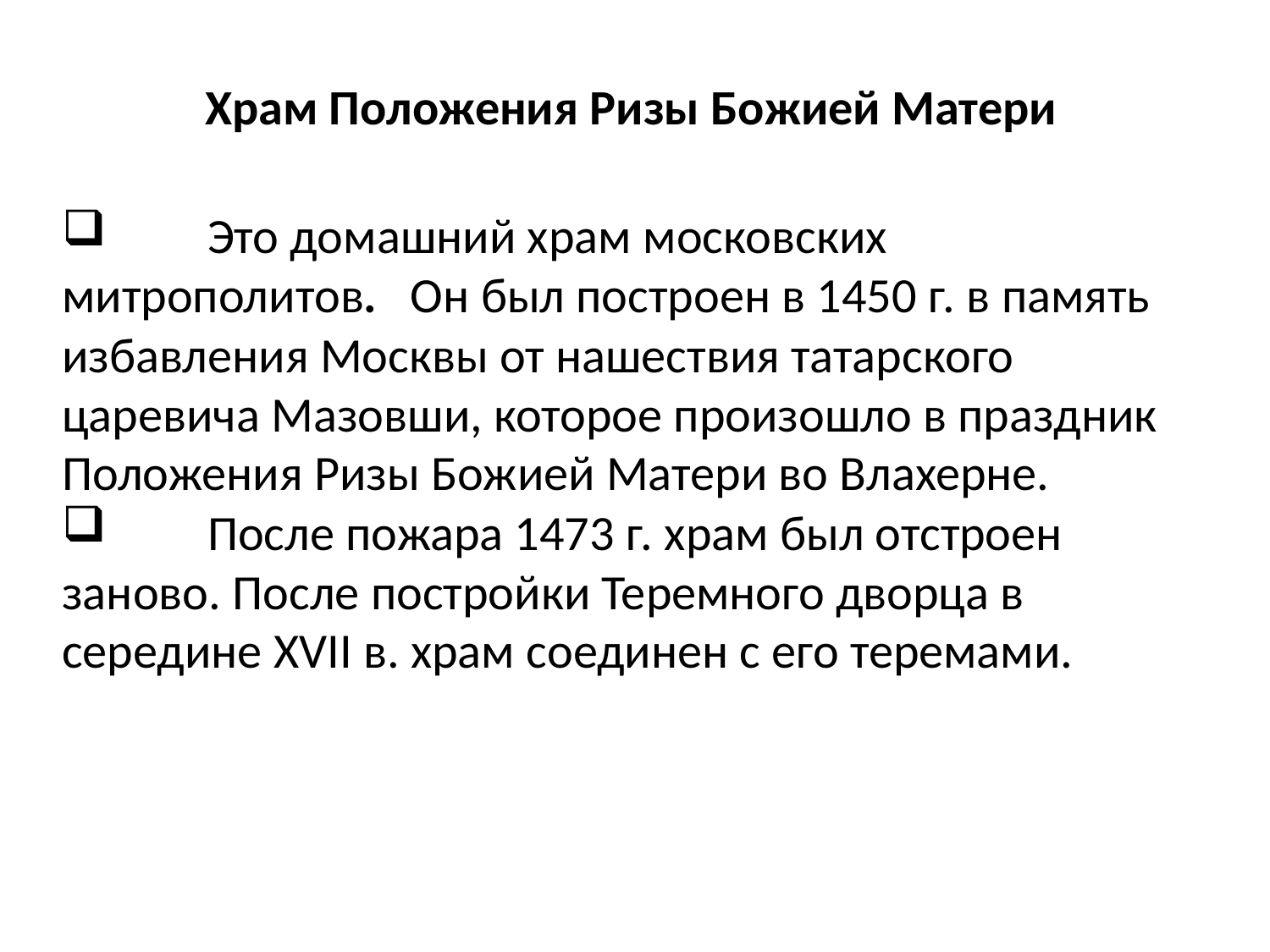

Храм Положения Ризы Божией Матери
         Это домашний храм московских митрополитов.   Он был построен в 1450 г. в память избавления Москвы от нашествия татарского царевича Мазовши, которое произошло в праздник Положения Ризы Божией Матери во Влахерне.
         После пожара 1473 г. храм был отстроен заново. После постройки Теремного дворца в середине XVII в. храм соединен с его теремами.